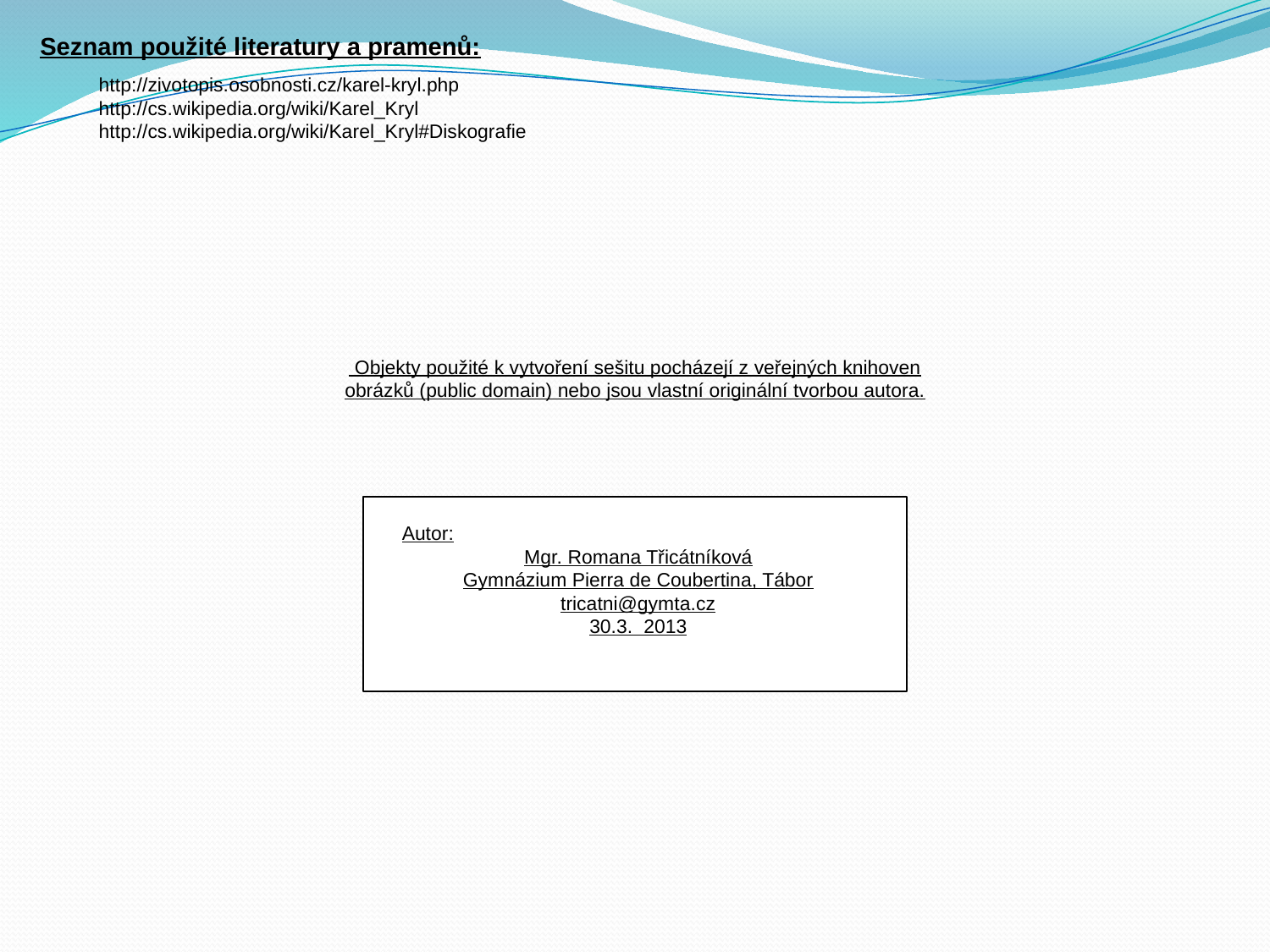

Seznam použité literatury a pramenů:
http://zivotopis.osobnosti.cz/karel-kryl.php
http://cs.wikipedia.org/wiki/Karel_Kryl
http://cs.wikipedia.org/wiki/Karel_Kryl#Diskografie

 Objekty použité k vytvoření sešitu pocházejí z veřejných knihoven obrázků (public domain) nebo jsou vlastní originální tvorbou autora.

Autor:
Mgr. Romana Třicátníková
Gymnázium Pierra de Coubertina, Tábor
tricatni@gymta.cz
30.3.  2013